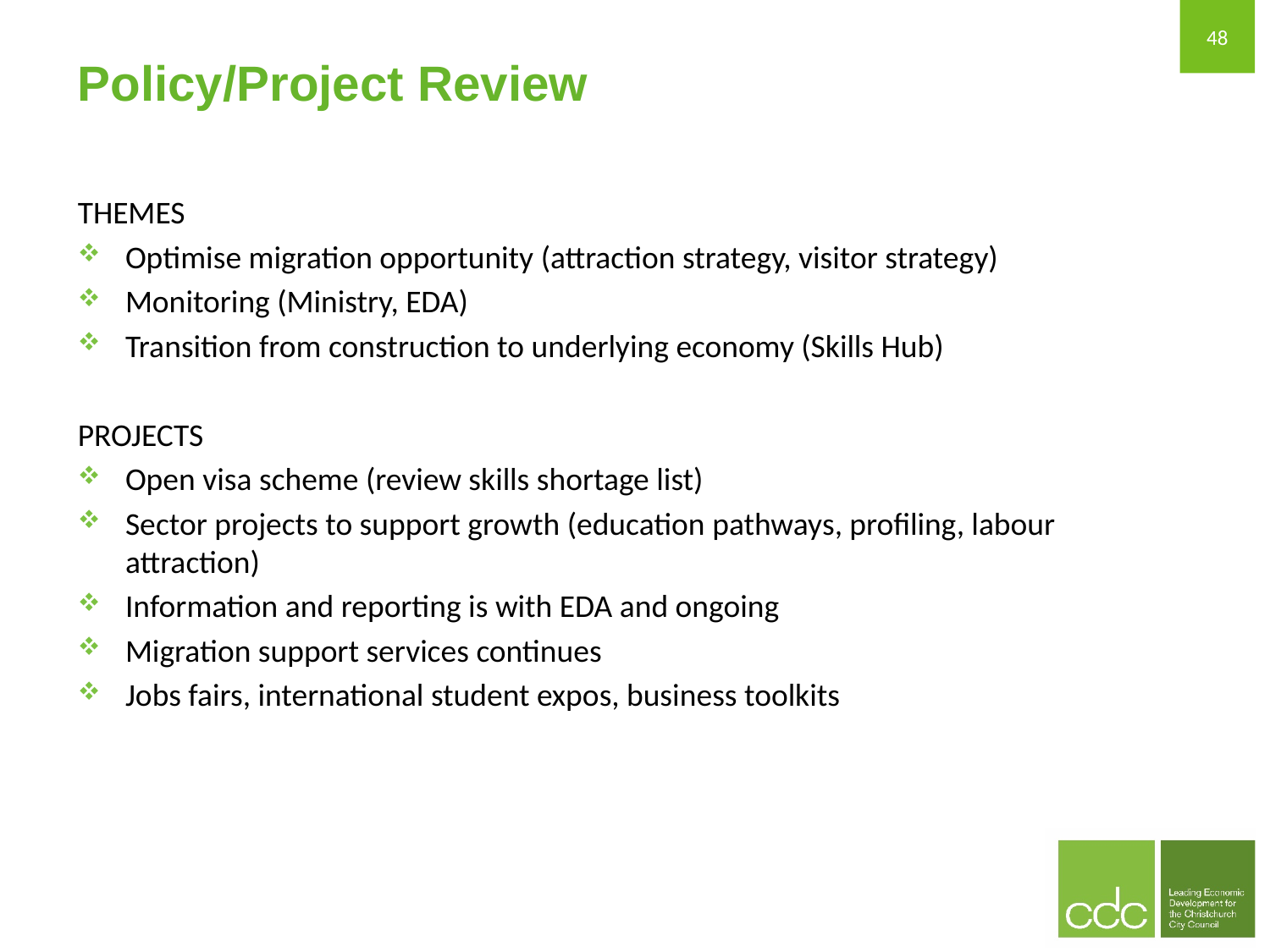

# Policy/Project Review
THEMES
Optimise migration opportunity (attraction strategy, visitor strategy)
Monitoring (Ministry, EDA)
Transition from construction to underlying economy (Skills Hub)

PROJECTS
Open visa scheme (review skills shortage list)
Sector projects to support growth (education pathways, profiling, labour attraction)
Information and reporting is with EDA and ongoing
Migration support services continues
Jobs fairs, international student expos, business toolkits